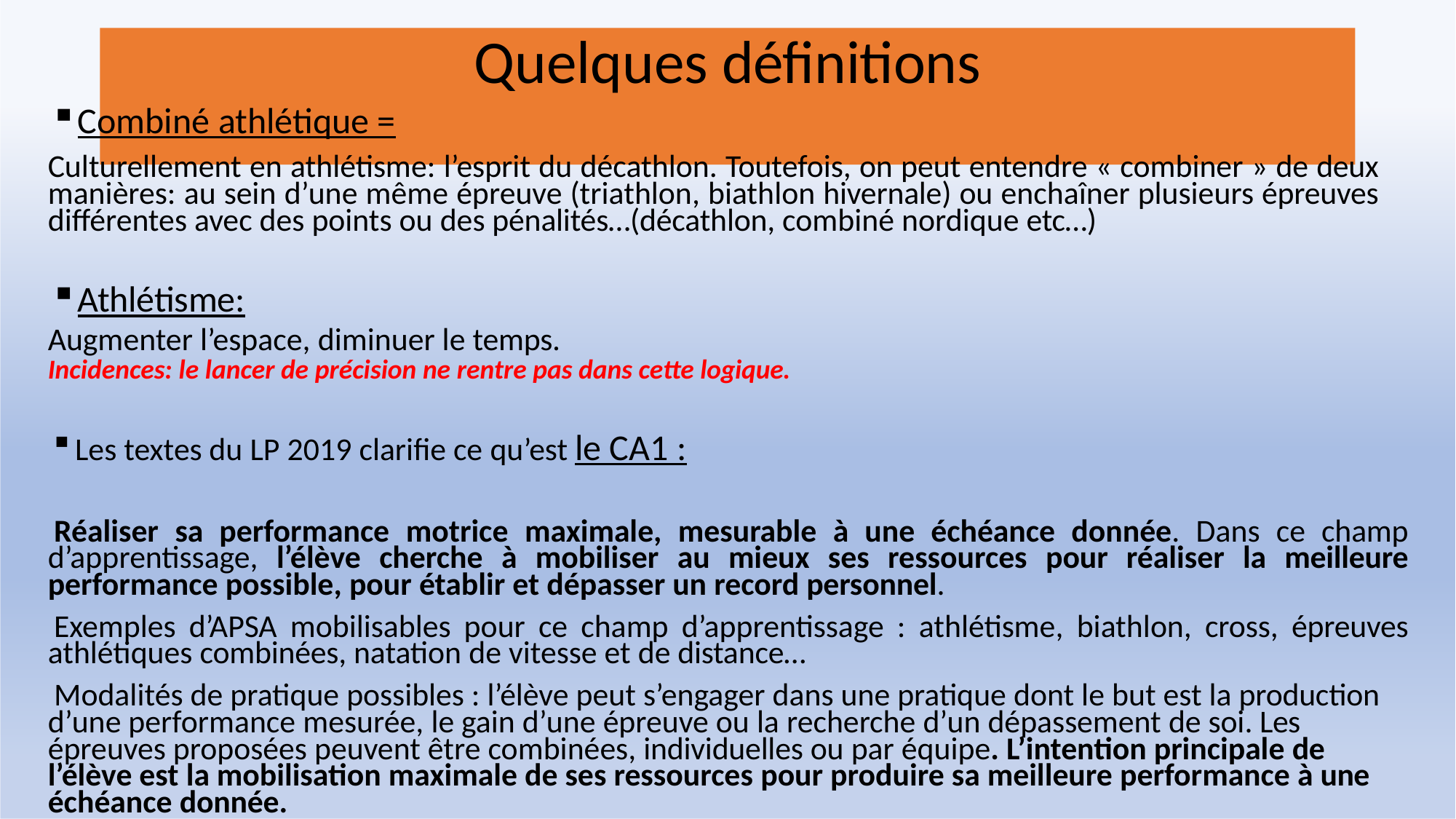

# Quelques définitions
Combiné athlétique =
Culturellement en athlétisme: l’esprit du décathlon. Toutefois, on peut entendre « combiner » de deux manières: au sein d’une même épreuve (triathlon, biathlon hivernale) ou enchaîner plusieurs épreuves différentes avec des points ou des pénalités…(décathlon, combiné nordique etc…)

Athlétisme:
Augmenter l’espace, diminuer le temps.
Incidences: le lancer de précision ne rentre pas dans cette logique.

Les textes du LP 2019 clarifie ce qu’est le CA1 :

Réaliser sa performance motrice maximale, mesurable à une échéance donnée. Dans ce champ d’apprentissage,  l’élève  cherche  à  mobiliser  au  mieux  ses  ressources  pour  réaliser  la  meilleure performance possible, pour établir et dépasser un record personnel.
Exemples d’APSA mobilisables pour ce champ d’apprentissage : athlétisme, biathlon, cross, épreuves athlétiques combinées, natation de vitesse et de distance…
Modalités de pratique possibles : l’élève peut s’engager dans une pratique dont le but est la production d’une performance mesurée, le gain d’une épreuve ou la recherche d’un dépassement de soi. Les épreuves proposées peuvent être combinées, individuelles ou par équipe. L’intention principale de l’élève est la mobilisation maximale de ses ressources pour produire sa meilleure performance à une échéance donnée.